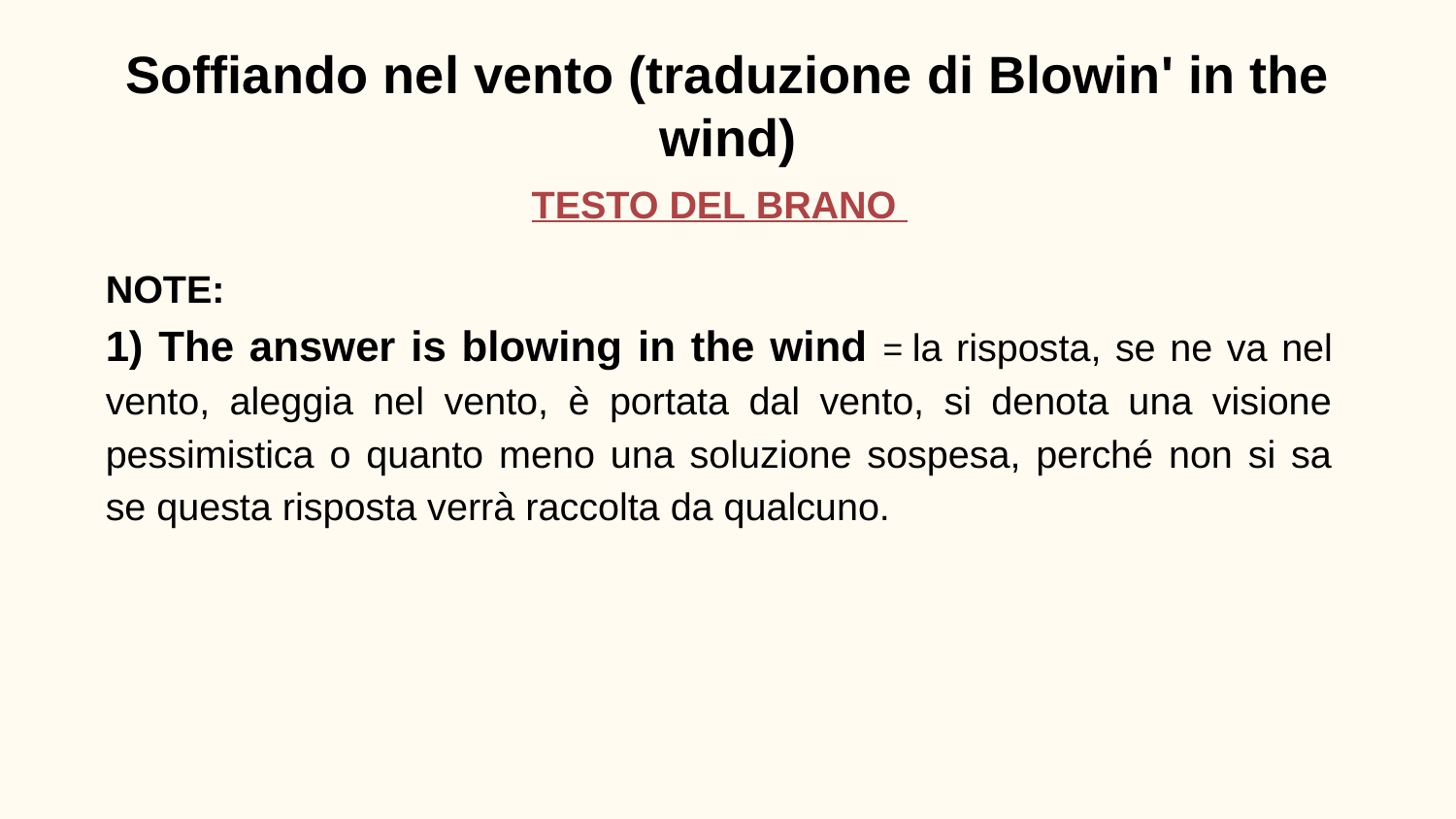

# Soffiando nel vento (traduzione di Blowin' in the wind)

TESTO DEL BRANO
NOTE:
1) The answer is blowing in the wind = la risposta, se ne va nel vento, aleggia nel vento, è portata dal vento, si denota una visione pessimistica o quanto meno una soluzione sospesa, perché non si sa se questa risposta verrà raccolta da qualcuno.